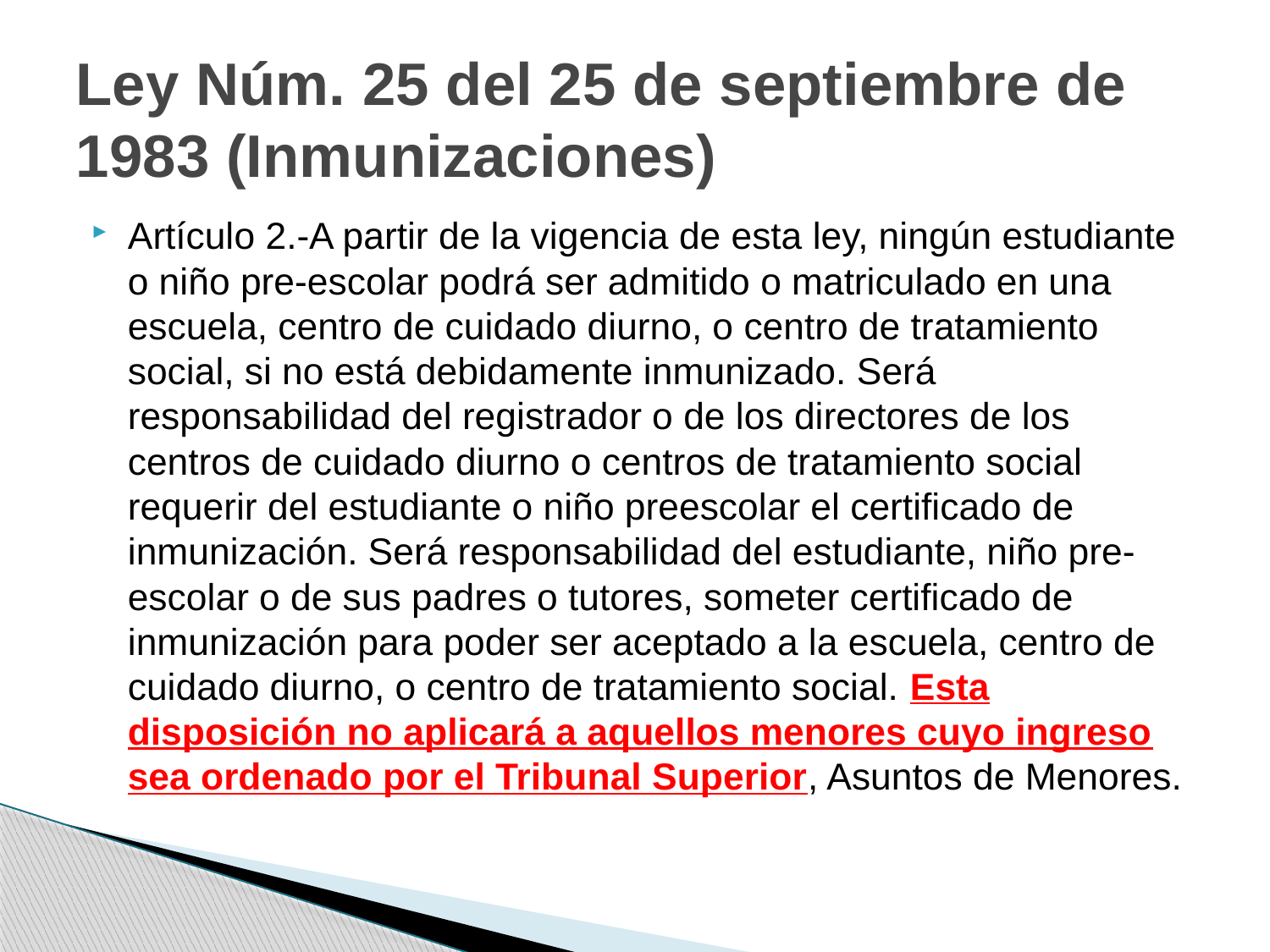

# Ley Núm. 25 del 25 de septiembre de 1983 (Inmunizaciones)
Artículo 2.-A partir de la vigencia de esta ley, ningún estudiante o niño pre-escolar podrá ser admitido o matriculado en una escuela, centro de cuidado diurno, o centro de tratamiento social, si no está debidamente inmunizado. Será responsabilidad del registrador o de los directores de los centros de cuidado diurno o centros de tratamiento social requerir del estudiante o niño preescolar el certificado de inmunización. Será responsabilidad del estudiante, niño pre-escolar o de sus padres o tutores, someter certificado de inmunización para poder ser aceptado a la escuela, centro de cuidado diurno, o centro de tratamiento social. Esta disposición no aplicará a aquellos menores cuyo ingreso sea ordenado por el Tribunal Superior, Asuntos de Menores.